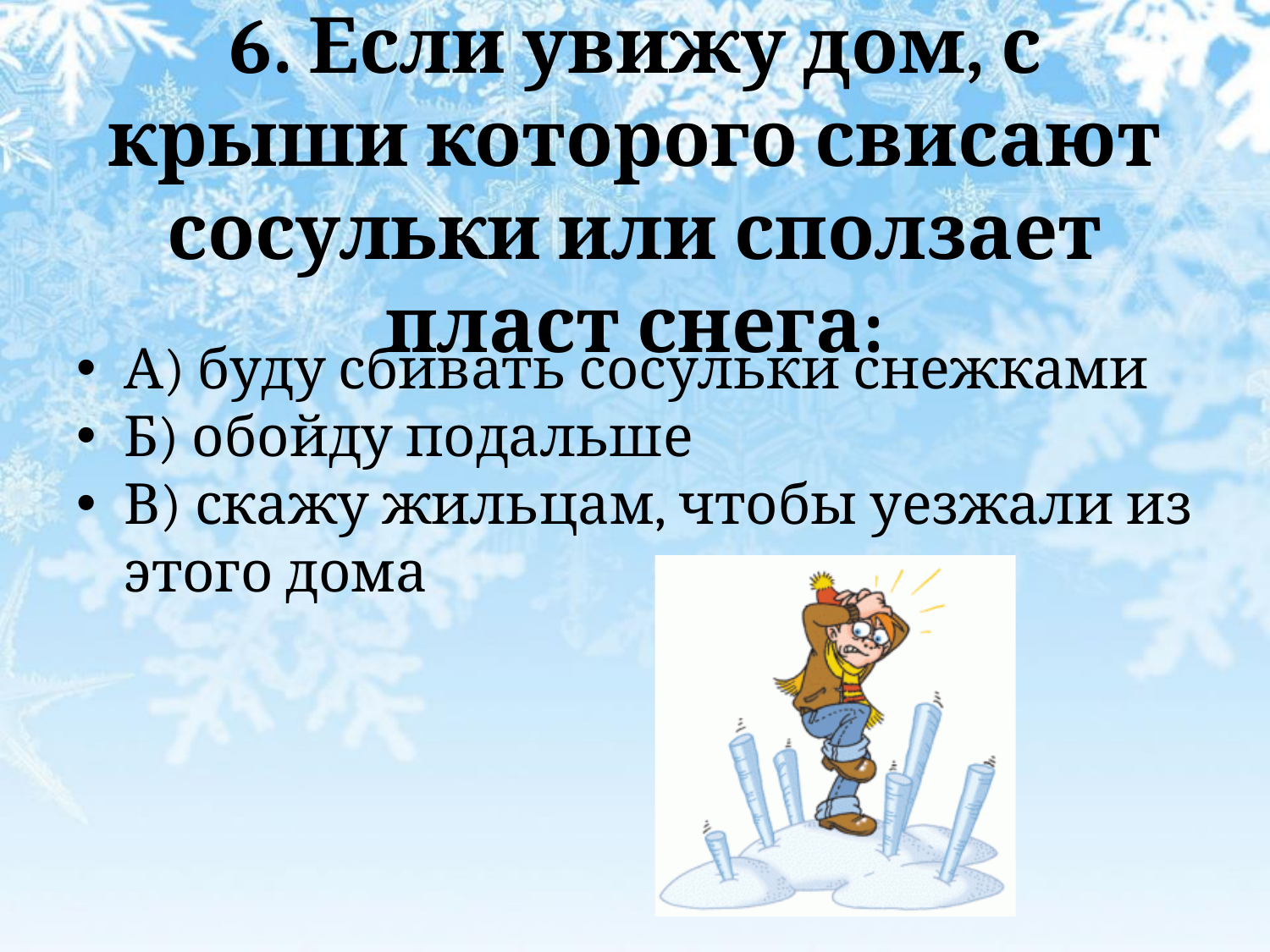

6. Если увижу дом, с крыши которого свисают сосульки или сползает пласт снега:
А) буду сбивать сосульки снежками
Б) обойду подальше
В) скажу жильцам, чтобы уезжали из этого дома